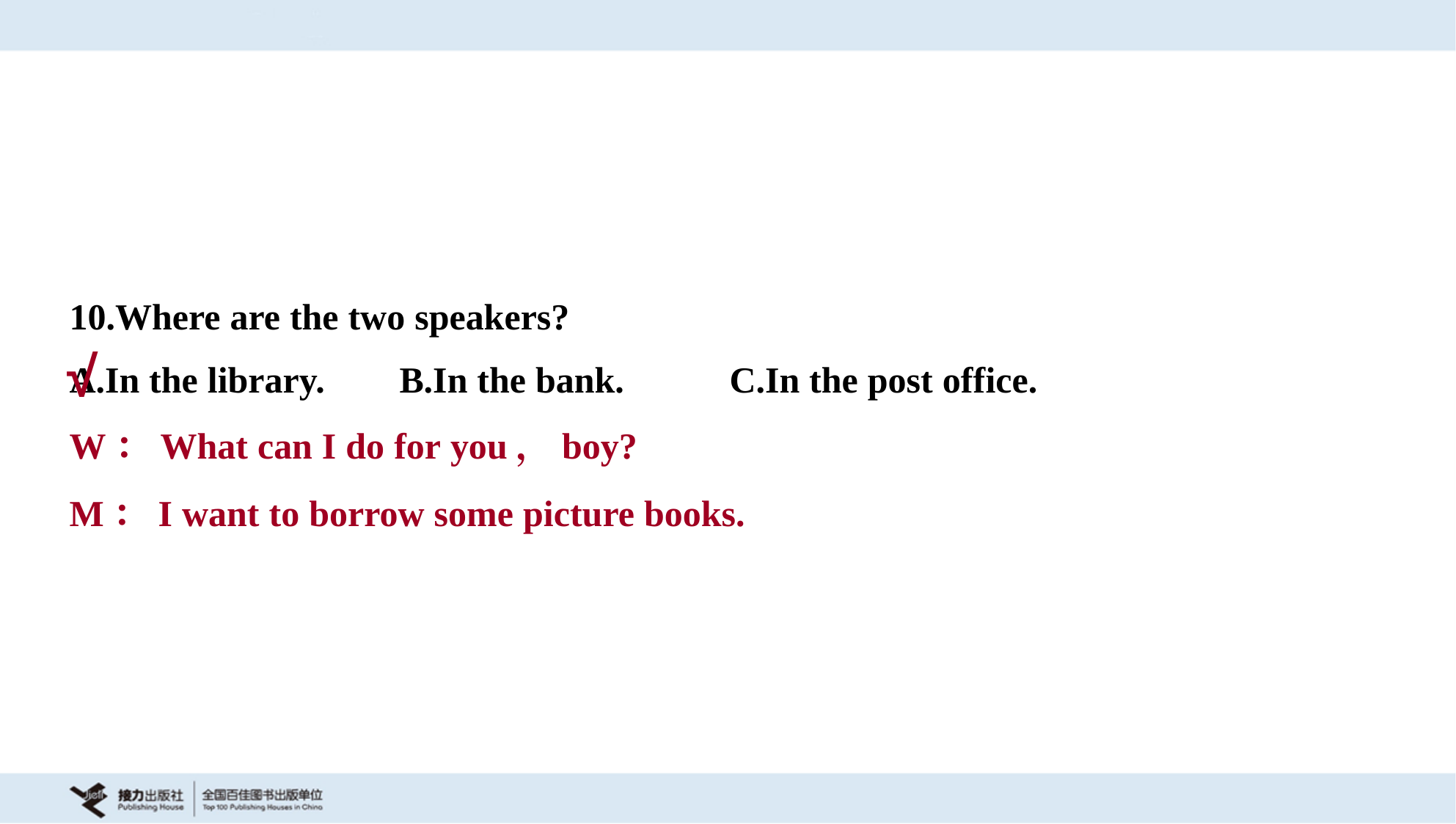

10.Where are the two speakers?
A.In the library.	B.In the bank.	C.In the post office.
√
W：What can I do for you，boy?
M：I want to borrow some picture books.